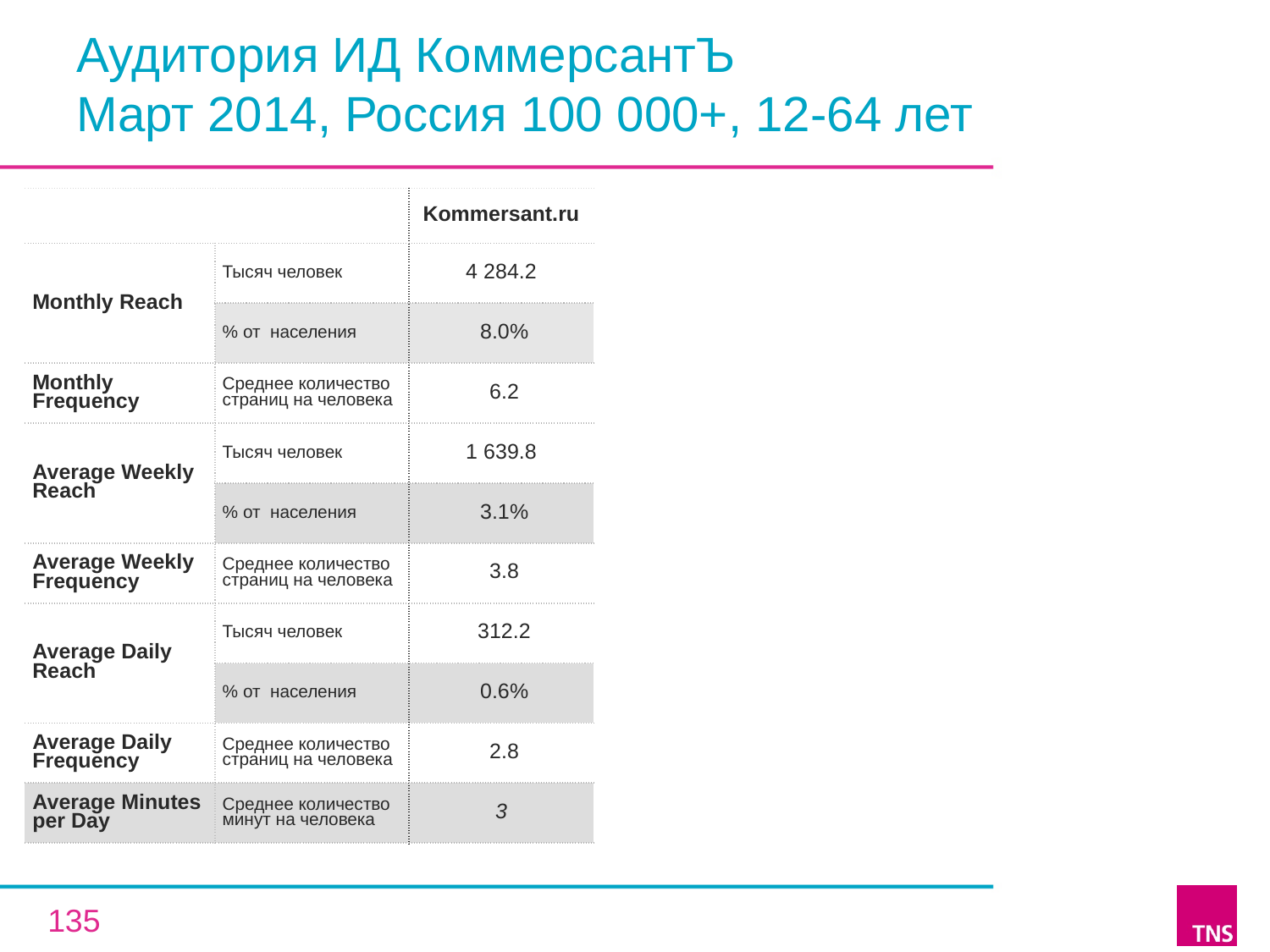

# Аудитория ИД КоммерсантЪ Март 2014, Россия 100 000+, 12-64 лет
|  |  | Kommersant.ru |
| --- | --- | --- |
| Monthly Reach | Тысяч человек | 4 284.2 |
|  | % от населения | 8.0% |
| Monthly Frequency | Среднее количество страниц на человека | 6.2 |
| Average Weekly Reach | Тысяч человек | 1 639.8 |
|  | % от населения | 3.1% |
| Average Weekly Frequency | Среднее количество страниц на человека | 3.8 |
| Average Daily Reach | Тысяч человек | 312.2 |
|  | % от населения | 0.6% |
| Average Daily Frequency | Среднее количество страниц на человека | 2.8 |
| Average Minutes per Day | Среднее количество минут на человека | 3 |

135